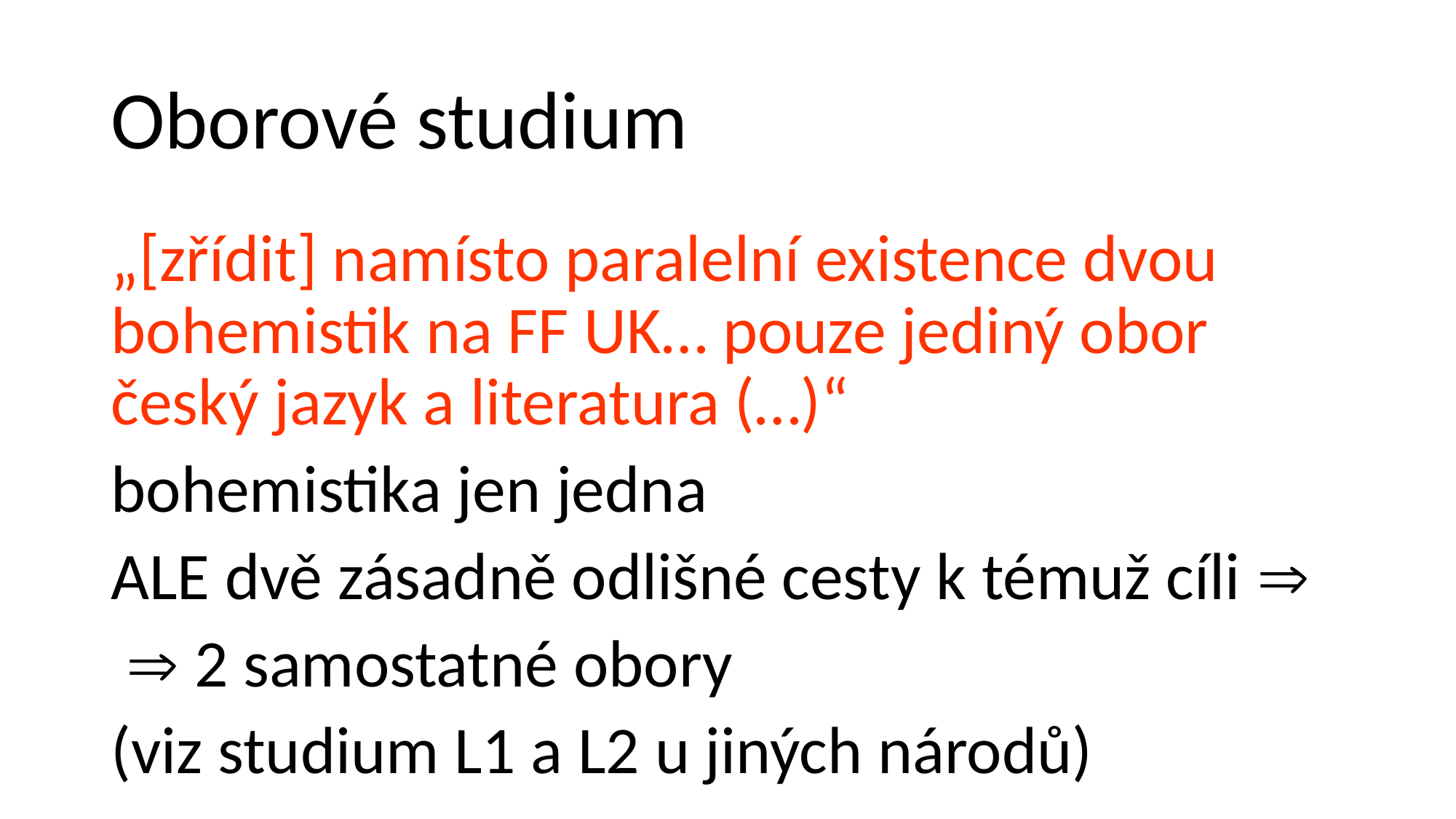

# Oborové studium
„[zřídit] namísto paralelní existence dvou bohemistik na FF UK… pouze jediný obor český jazyk a literatura (…)“
bohemistika jen jedna
ALE dvě zásadně odlišné cesty k témuž cíli ⇒
 ⇒ 2 samostatné obory
(viz studium L1 a L2 u jiných národů)